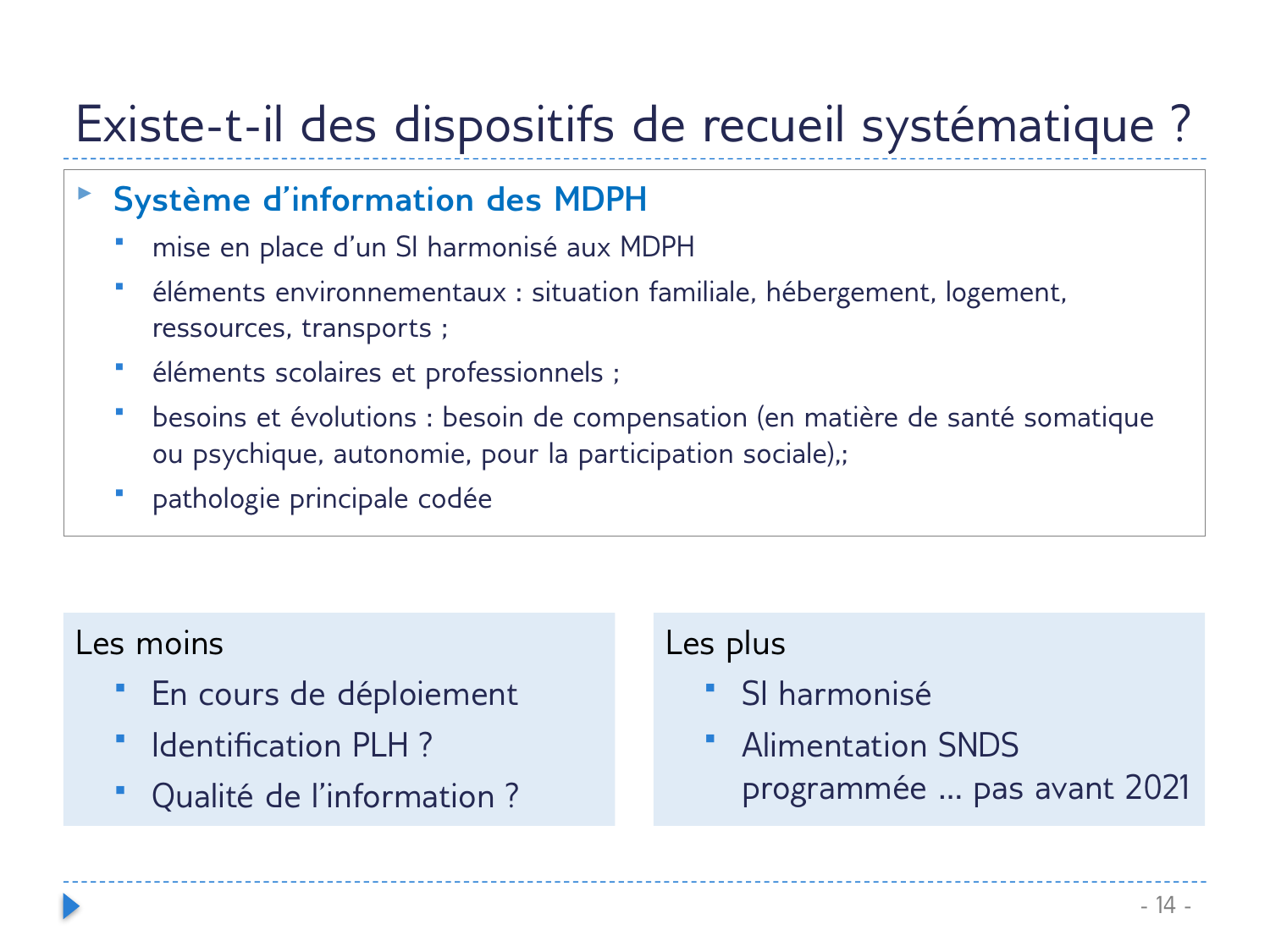

# Existe-t-il des dispositifs de recueil systématique ?
Système d’information des MDPH
mise en place d’un SI harmonisé aux MDPH
éléments environnementaux : situation familiale, hébergement, logement, ressources, transports ;
éléments scolaires et professionnels ;
besoins et évolutions : besoin de compensation (en matière de santé somatique ou psychique, autonomie, pour la participation sociale),;
pathologie principale codée

Les moins
En cours de déploiement
Identification PLH ?
Qualité de l’information ?
Les plus
SI harmonisé
Alimentation SNDS programmée … pas avant 2021
- 14 -